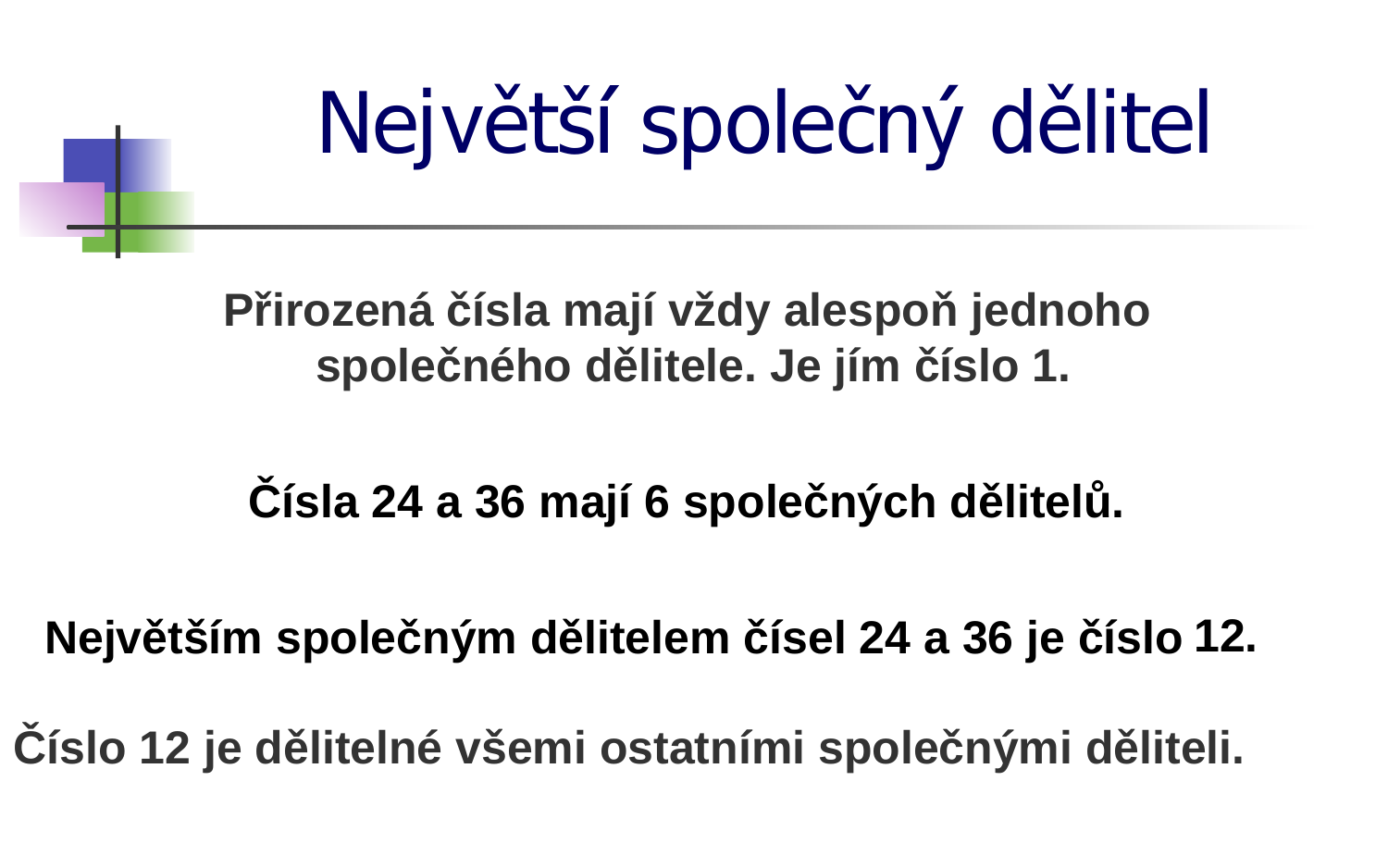

# Největší společný dělitel
Přirozená čísla mají vždy alespoň jednoho
společného dělitele. Je jím číslo 1.
Čísla 24 a 36 mají 6 společných dělitelů.
12.
Největším společným dělitelem čísel 24 a 36 je číslo
Číslo 12 je dělitelné všemi ostatními společnými děliteli.